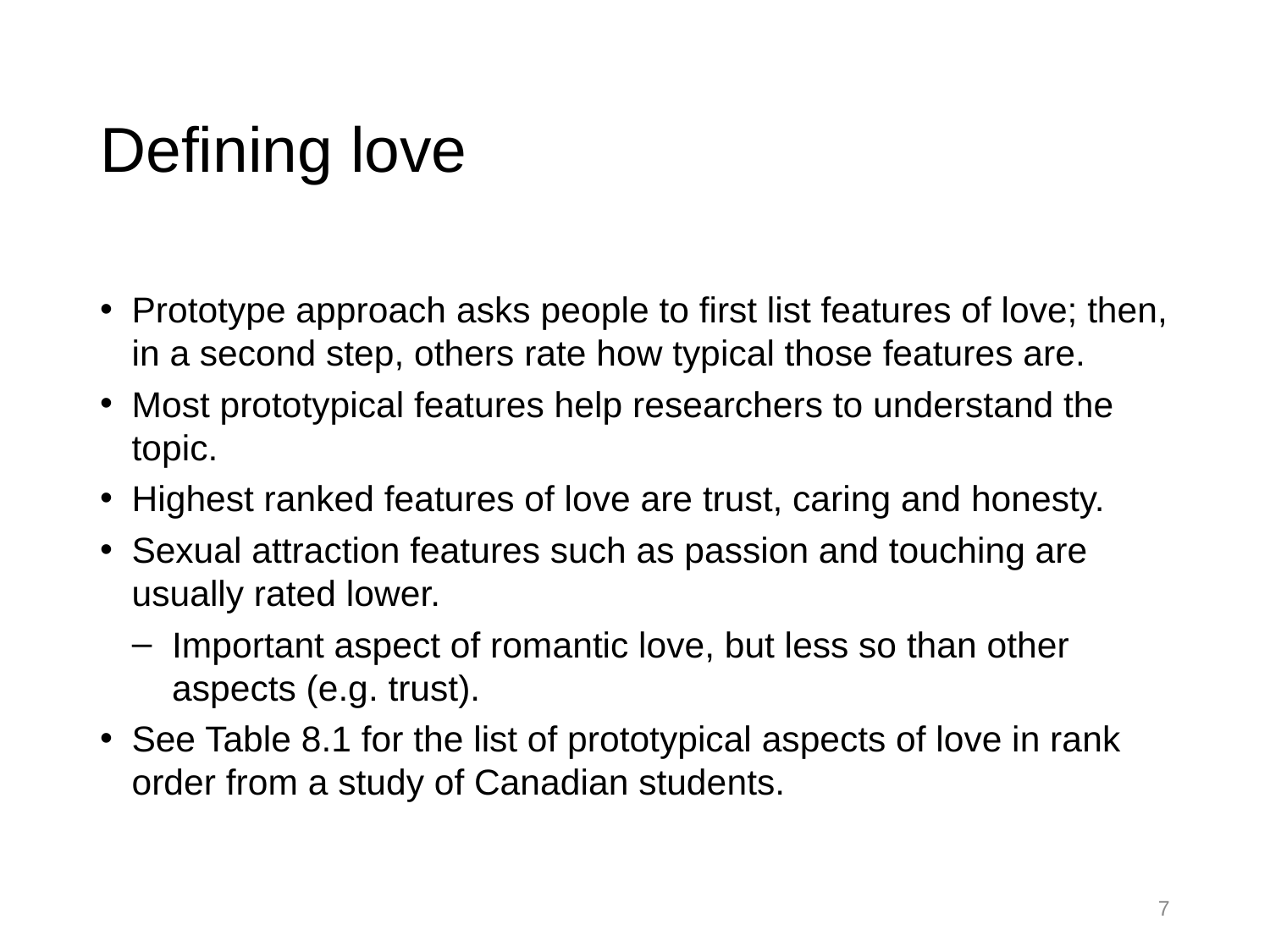

# Defining love
Prototype approach asks people to first list features of love; then, in a second step, others rate how typical those features are.
Most prototypical features help researchers to understand the topic.
Highest ranked features of love are trust, caring and honesty.
Sexual attraction features such as passion and touching are usually rated lower.
Important aspect of romantic love, but less so than other aspects (e.g. trust).
See Table 8.1 for the list of prototypical aspects of love in rank order from a study of Canadian students.
7